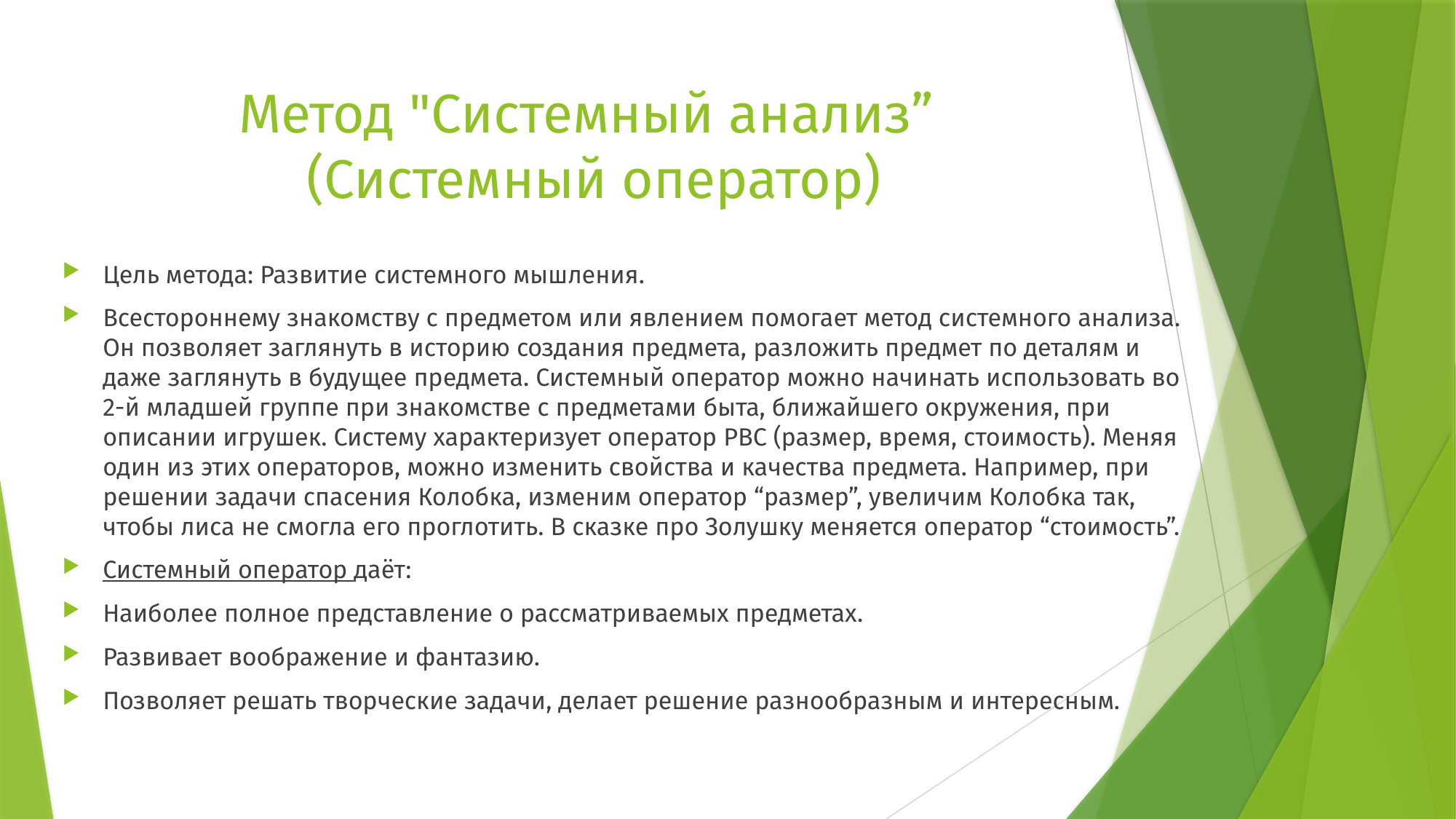

# Метод "Системный анализ” (Системный оператор)
Цель метода: Развитие системного мышления.
Всестороннему знакомству с предметом или явлением помогает метод системного анализа. Он позволяет заглянуть в историю создания предмета, разложить предмет по деталям и даже заглянуть в будущее предмета. Системный оператор можно начинать использовать во 2-й младшей группе при знакомстве с предметами быта, ближайшего окружения, при описании игрушек. Систему характеризует оператор РВС (размер, время, стоимость). Меняя один из этих операторов, можно изменить свойства и качества предмета. Например, при решении задачи спасения Колобка, изменим оператор “размер”, увеличим Колобка так, чтобы лиса не смогла его проглотить. В сказке про Золушку меняется оператор “стоимость”.
Системный оператор даёт:
Наиболее полное представление о рассматриваемых предметах.
Развивает воображение и фантазию.
Позволяет решать творческие задачи, делает решение разнообразным и интересным.